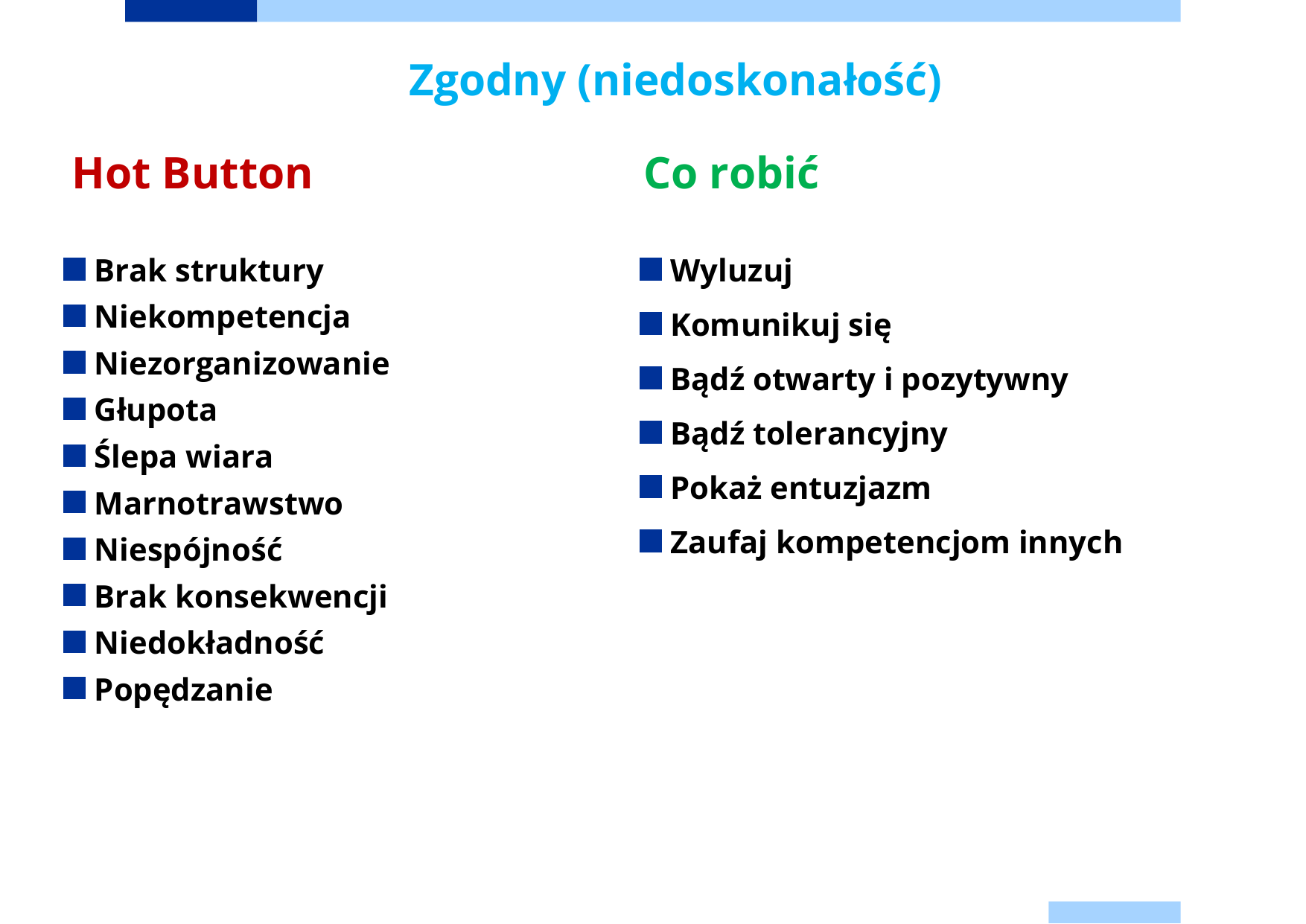

# Zgodny (niedoskonałość)
Hot Button
Co robić
Brak struktury
Niekompetencja
Niezorganizowanie
Głupota
Ślepa wiara
Marnotrawstwo
Niespójność
Brak konsekwencji
Niedokładność
Popędzanie

Wyluzuj
Komunikuj się
Bądź otwarty i pozytywny
Bądź tolerancyjny
Pokaż entuzjazm
Zaufaj kompetencjom innych